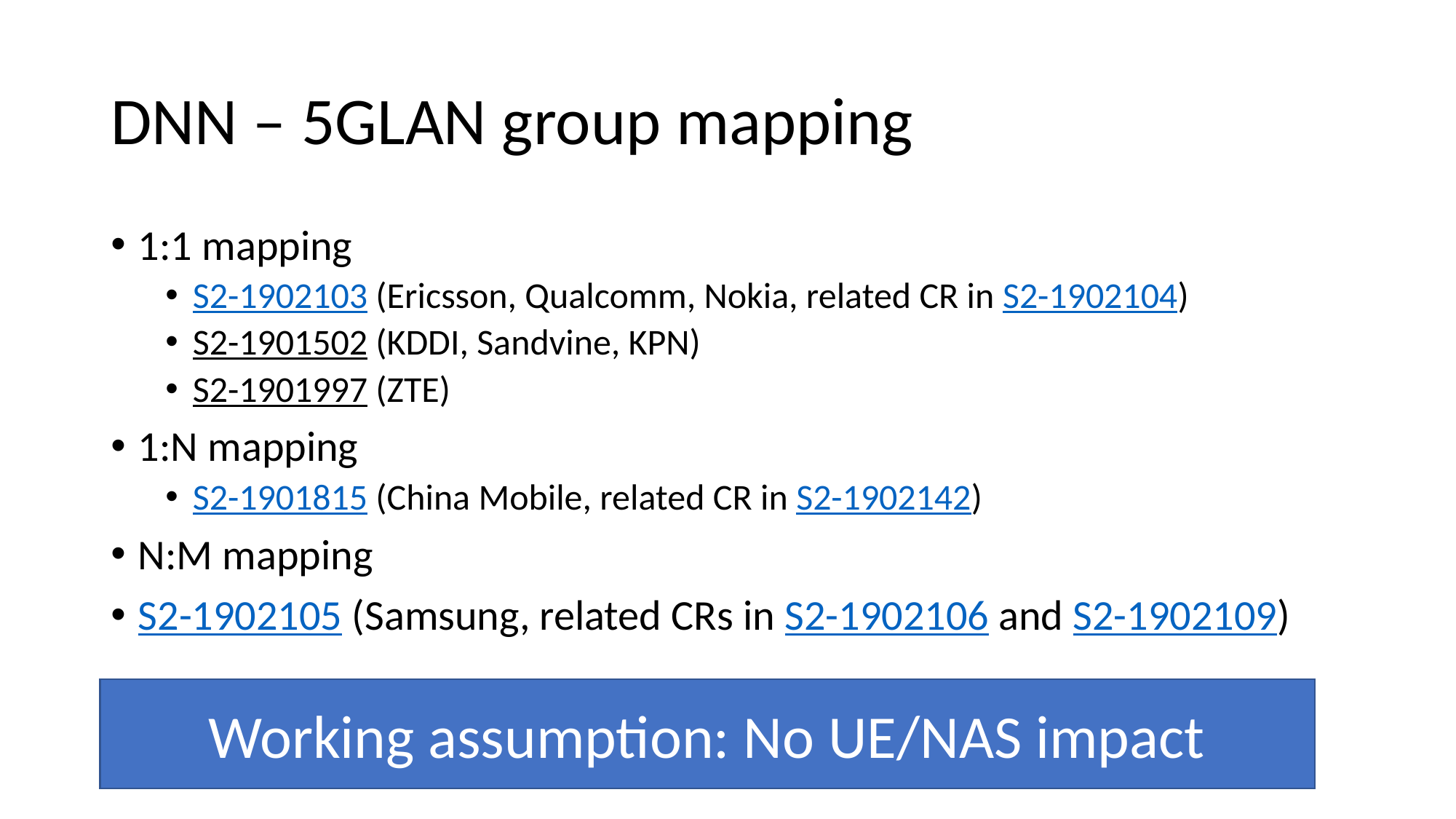

# DNN – 5GLAN group mapping
1:1 mapping
S2-1902103 (Ericsson, Qualcomm, Nokia, related CR in S2-1902104)
S2-1901502 (KDDI, Sandvine, KPN)
S2-1901997 (ZTE)
1:N mapping
S2-1901815 (China Mobile, related CR in S2-1902142)
N:M mapping
S2-1902105 (Samsung, related CRs in S2-1902106 and S2-1902109)
Working assumption: No UE/NAS impact